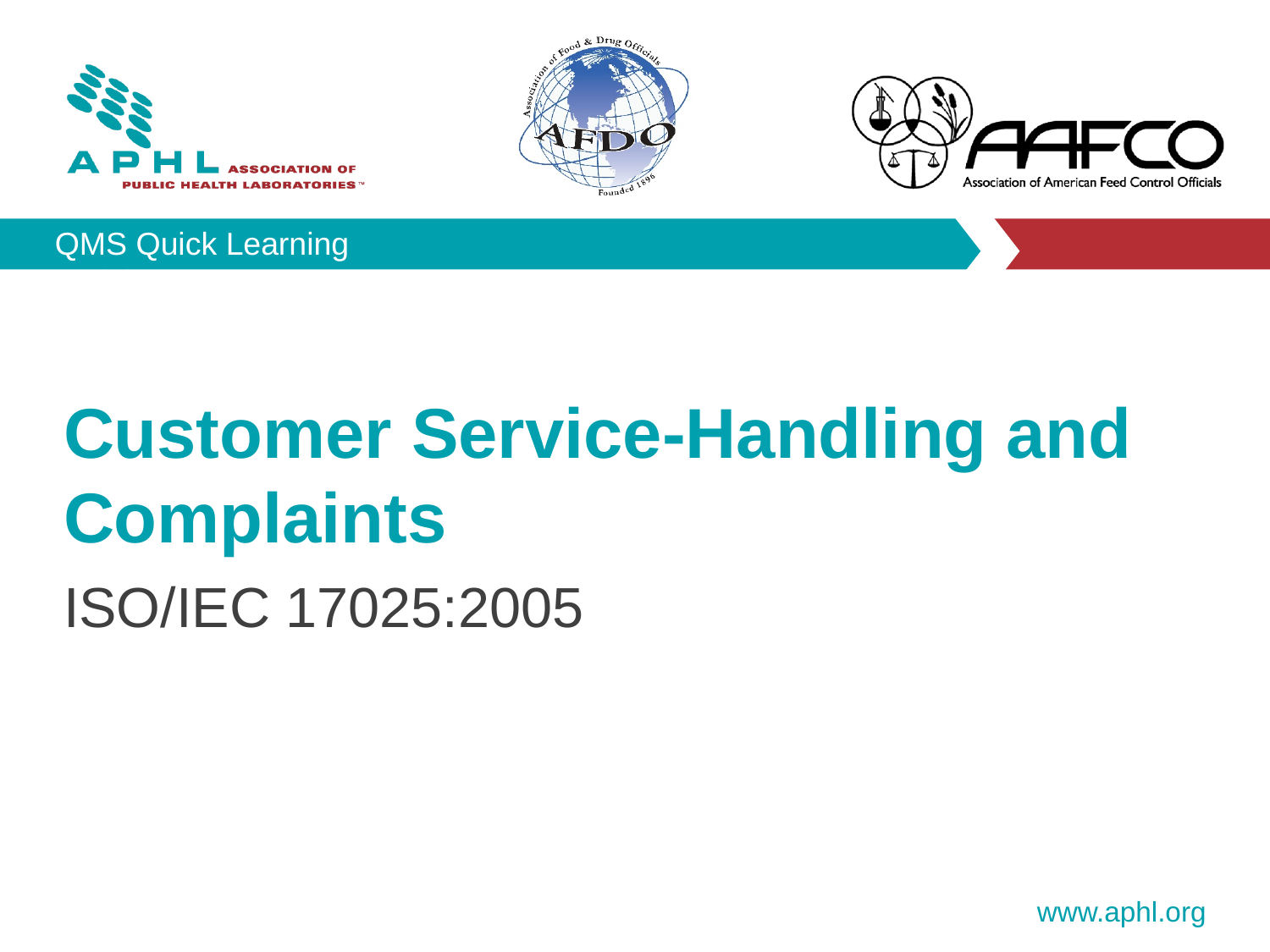

# Customer Service-Handling and Complaints
ISO/IEC 17025:2005